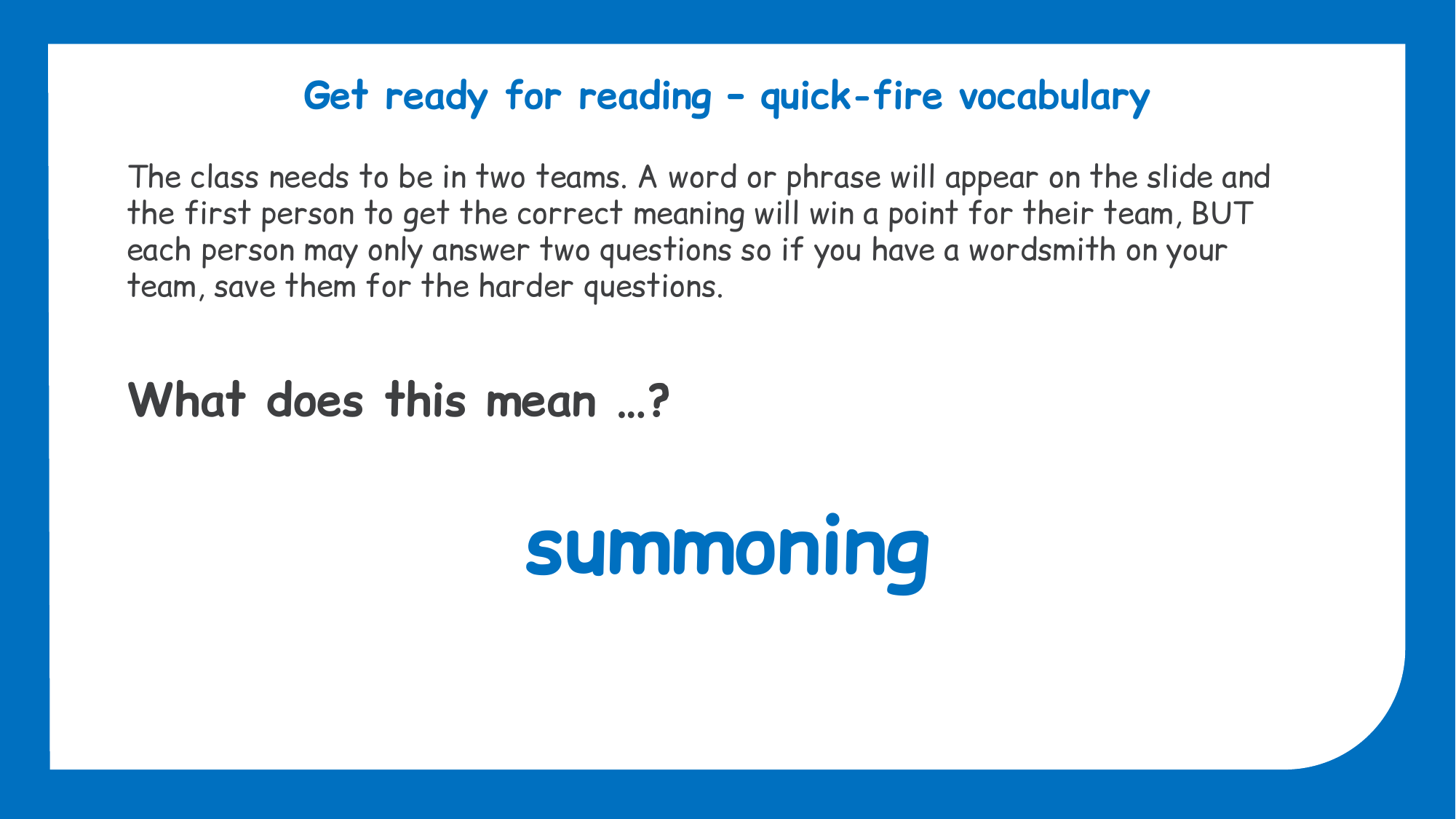

Get ready for reading – quick-fire vocabulary
The class needs to be in two teams. A word or phrase will appear on the slide and the first person to get the correct meaning will win a point for their team, BUT each person may only answer two questions so if you have a wordsmith on your team, save them for the harder questions.
What does this mean …?
summoning